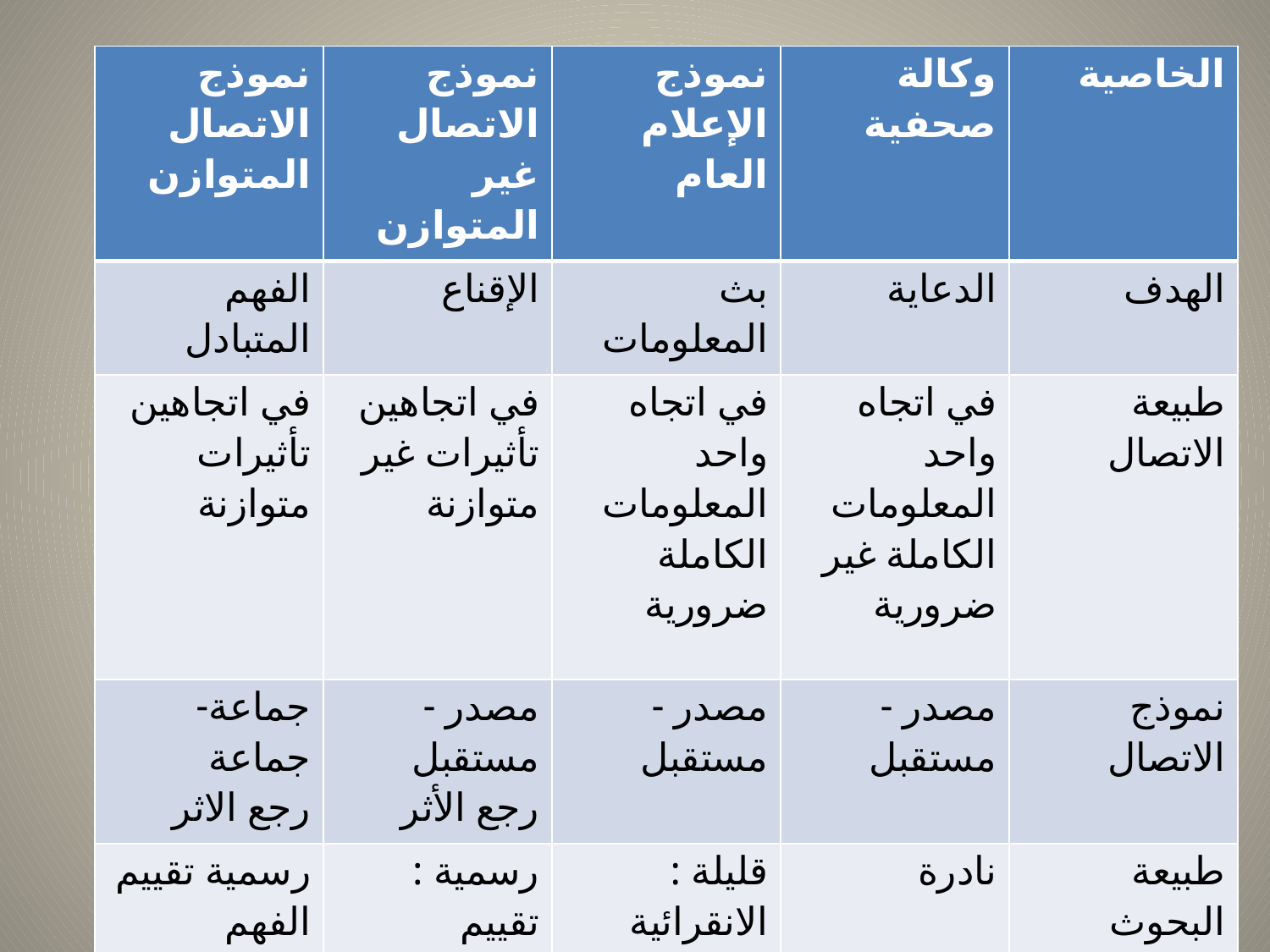

| نموذج الاتصال المتوازن | نموذج الاتصال غير المتوازن | نموذج الإعلام العام | وكالة صحفية | الخاصية |
| --- | --- | --- | --- | --- |
| الفهم المتبادل | الإقناع | بث المعلومات | الدعاية | الهدف |
| في اتجاهين تأثيرات متوازنة | في اتجاهين تأثيرات غير متوازنة | في اتجاه واحد المعلومات الكاملة ضرورية | في اتجاه واحد المعلومات الكاملة غير ضرورية | طبيعة الاتصال |
| جماعة- جماعة رجع الاثر | مصدر - مستقبل رجع الأثر | مصدر - مستقبل | مصدر - مستقبل | نموذج الاتصال |
| رسمية تقييم الفهم المتبادل | رسمية : تقييم الاتجاهات | قليلة : الانقرائية | نادرة | طبيعة البحوث |
| المنظمات المقيدة بقواعد تنظيمية لا تسمح بالتنافس | الشركات التجارية والتنافسية وكالات العلاقات العامة | المؤسسات الحكومية غير الربحية قطاع الأعمال | المؤسسات الرياضية و الفنية و ترويج المنتجات | الشركات التي تطبق النموذج |
| 15% | 20% | 50% | 15% | النسبة |